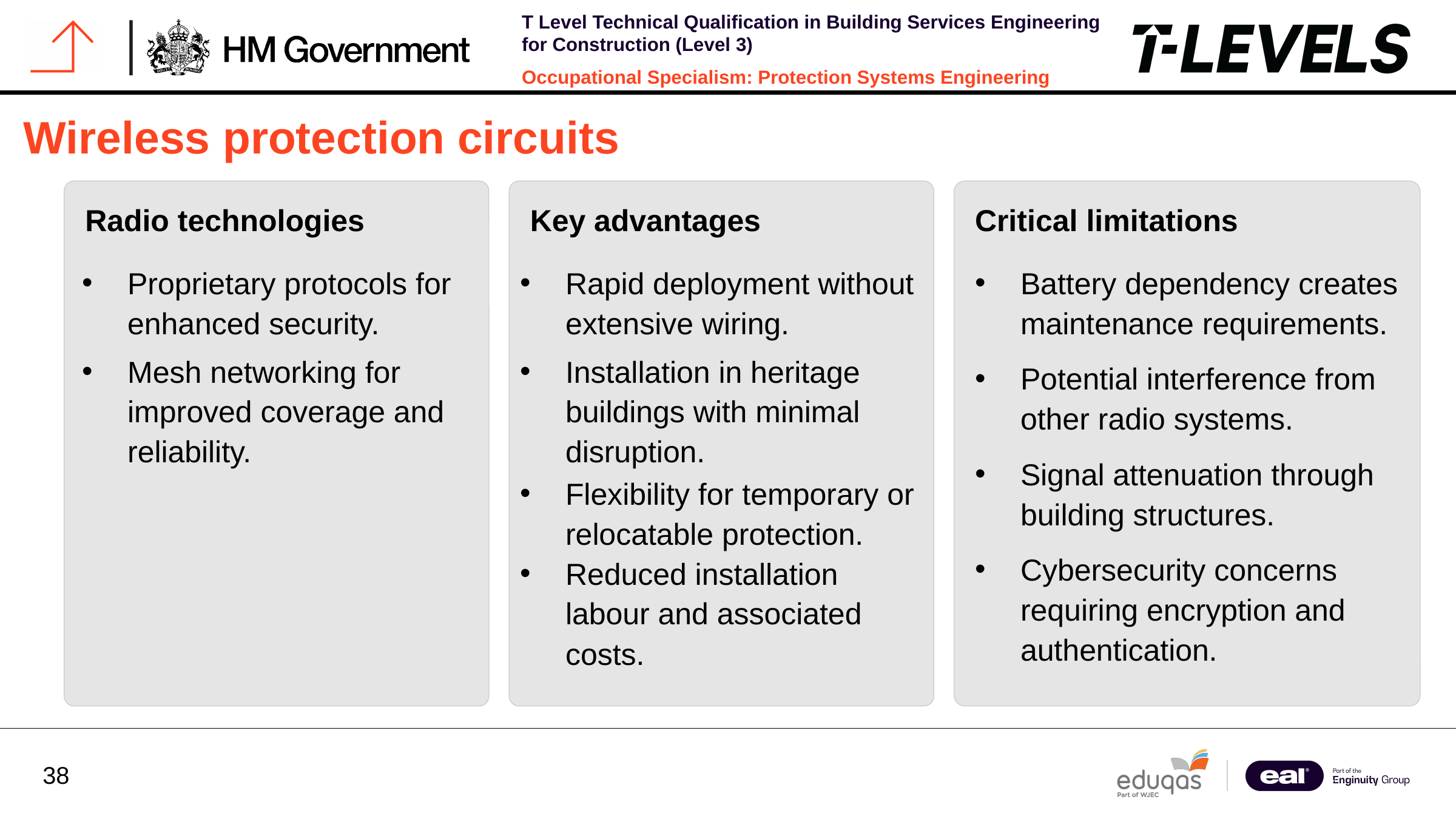

Wireless protection circuits

Radio technologies
Key advantages
Critical limitations
Proprietary protocols for enhanced security.
Rapid deployment without extensive wiring.
Battery dependency creates maintenance requirements.
Mesh networking for improved coverage and reliability.
Installation in heritage buildings with minimal disruption.
Potential interference from other radio systems.
Signal attenuation through building structures.
Flexibility for temporary or relocatable protection.
Cybersecurity concerns requiring encryption and authentication.
Reduced installation labour and associated costs.